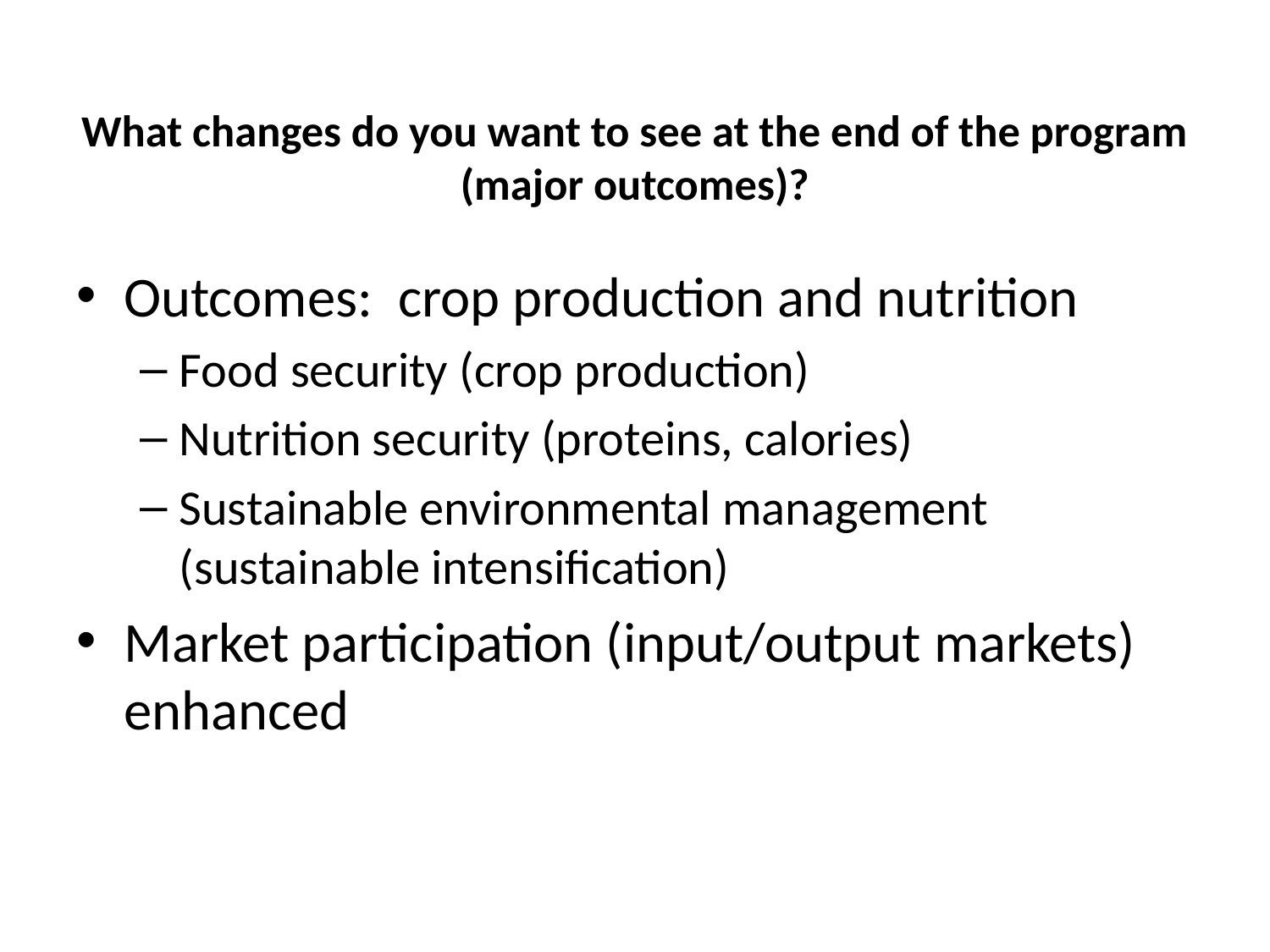

# What changes do you want to see at the end of the program (major outcomes)?
Outcomes:  crop production and nutrition
Food security (crop production)
Nutrition security (proteins, calories)
Sustainable environmental management (sustainable intensification)
Market participation (input/output markets) enhanced